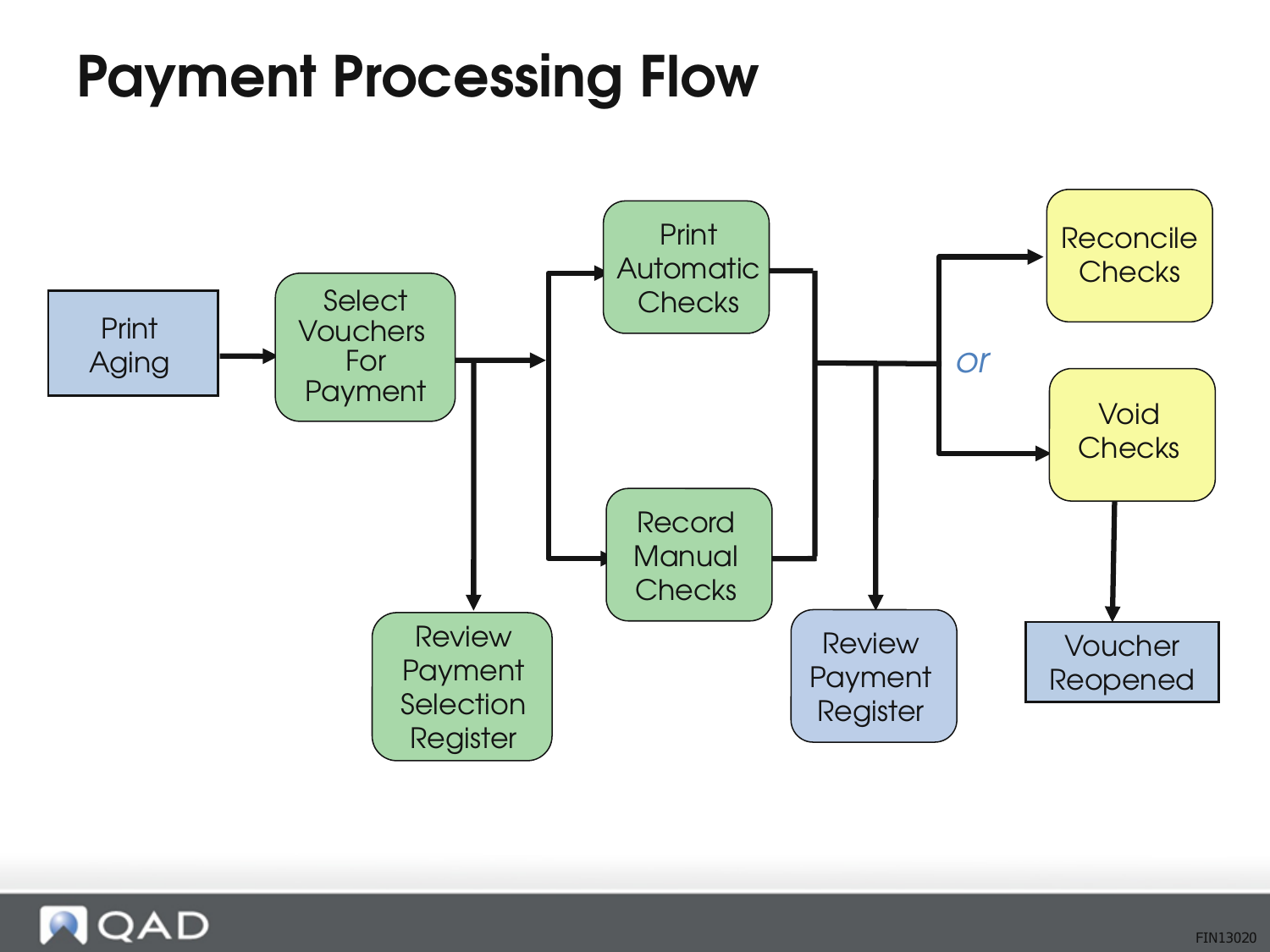

# Payment Processing Flow

Reconcile
Checks

Print
Automatic
Checks

Select
Vouchers
For
Payment

Print
Aging
or

Void
Checks

Record
Manual
Checks

Review
Payment
Register

Review
Payment
Selection
Register
Voucher
Reopened
FIN13020